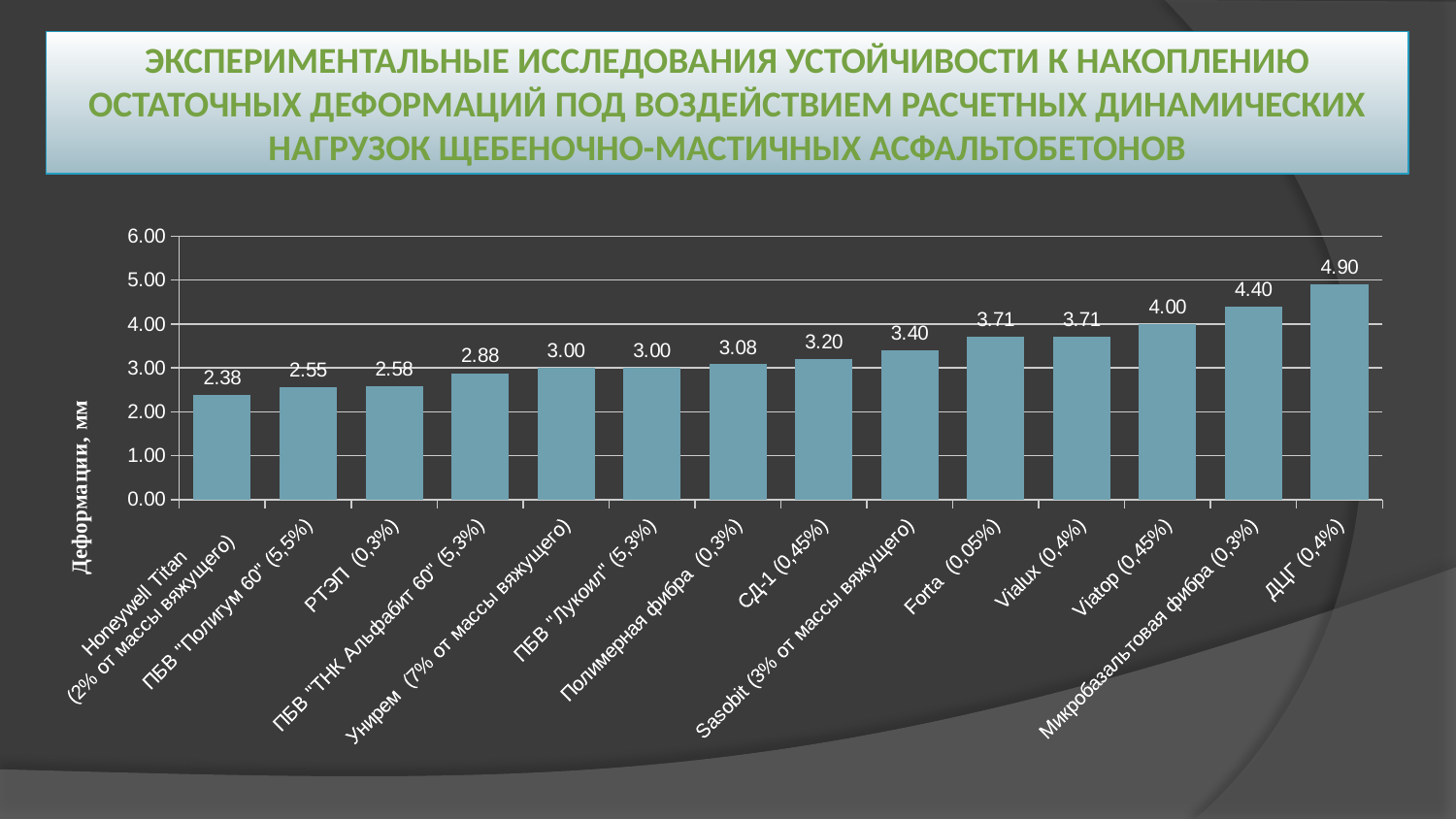

# Экспериментальные исследования устойчивости к накоплению остаточных деформаций под воздействием расчетных динамических нагрузок щебеночно-мастичных асфальтобетонов

### Chart

| Category |  |
|---|---|
| Honeywell Titan
(2% от массы вяжущего) | 2.38 |
| ПБВ "Полигум 60" (5,5%) | 2.55 |
| РТЭП  (0,3%) | 2.58 |
| ПБВ "ТНК Альфабит 60" (5,3%) | 2.88 |
| Унирем  (7% от массы вяжущего) | 3.0 |
| ПБВ "Лукоил" (5,3%) | 3.0 |
| Полимерная фибра  (0,3%) | 3.08 |
| СД-1 (0,45%) | 3.2 |
| Sasobit (3% от массы вяжущего) | 3.4 |
| Forta  (0,05%) | 3.71 |
| Vialux (0,4%) | 3.71 |
| Viatop (0,45%) | 4.0 |
| Микробазальтовая фибра (0,3%) | 4.4 |
| ДЦГ (0,4%) | 4.9 |